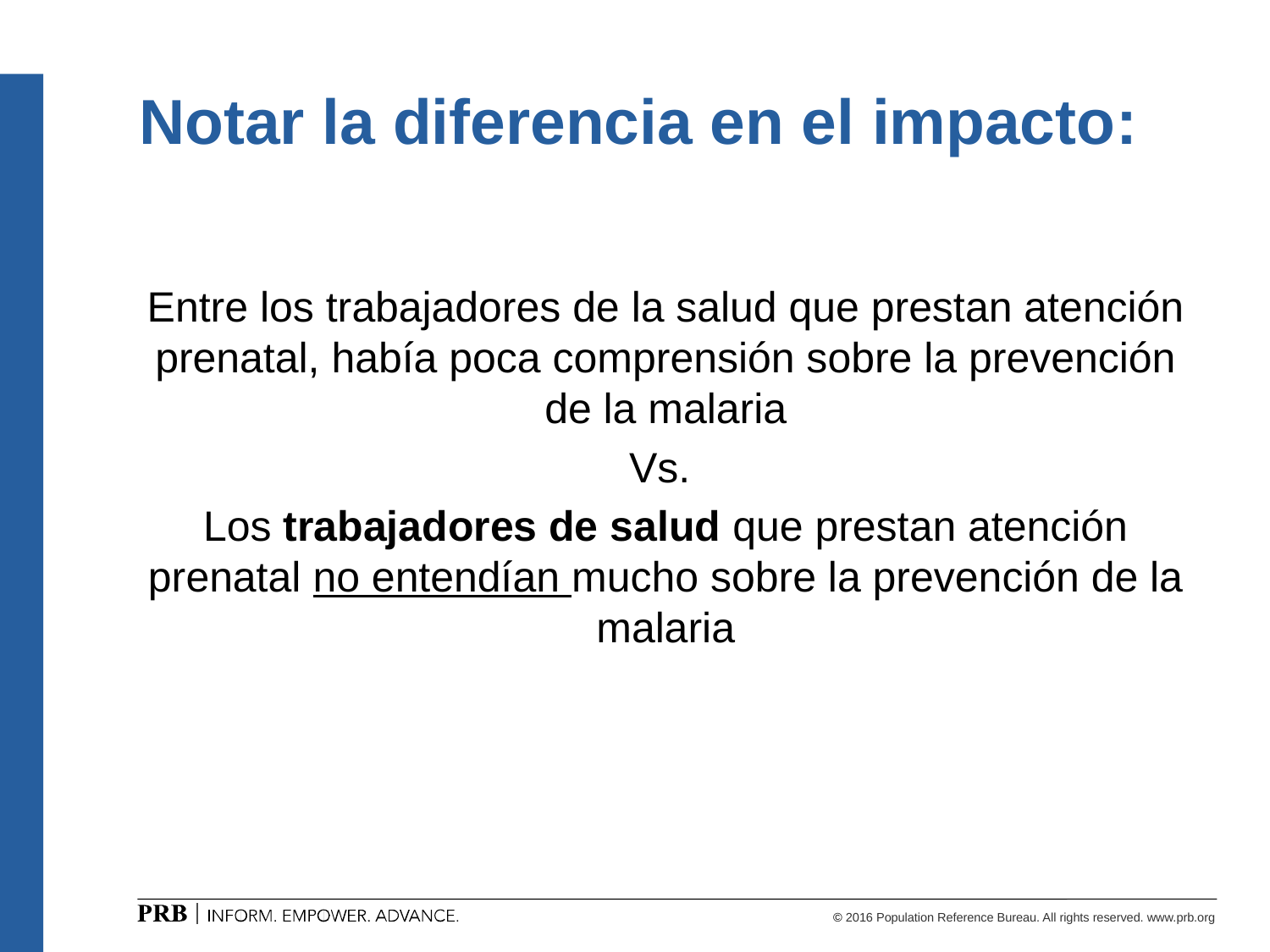

# Notar la diferencia en el impacto:

Entre los trabajadores de la salud que prestan atención prenatal, había poca comprensión sobre la prevención de la malaria
Vs.
Los trabajadores de salud que prestan atención prenatal no entendían mucho sobre la prevención de la malaria